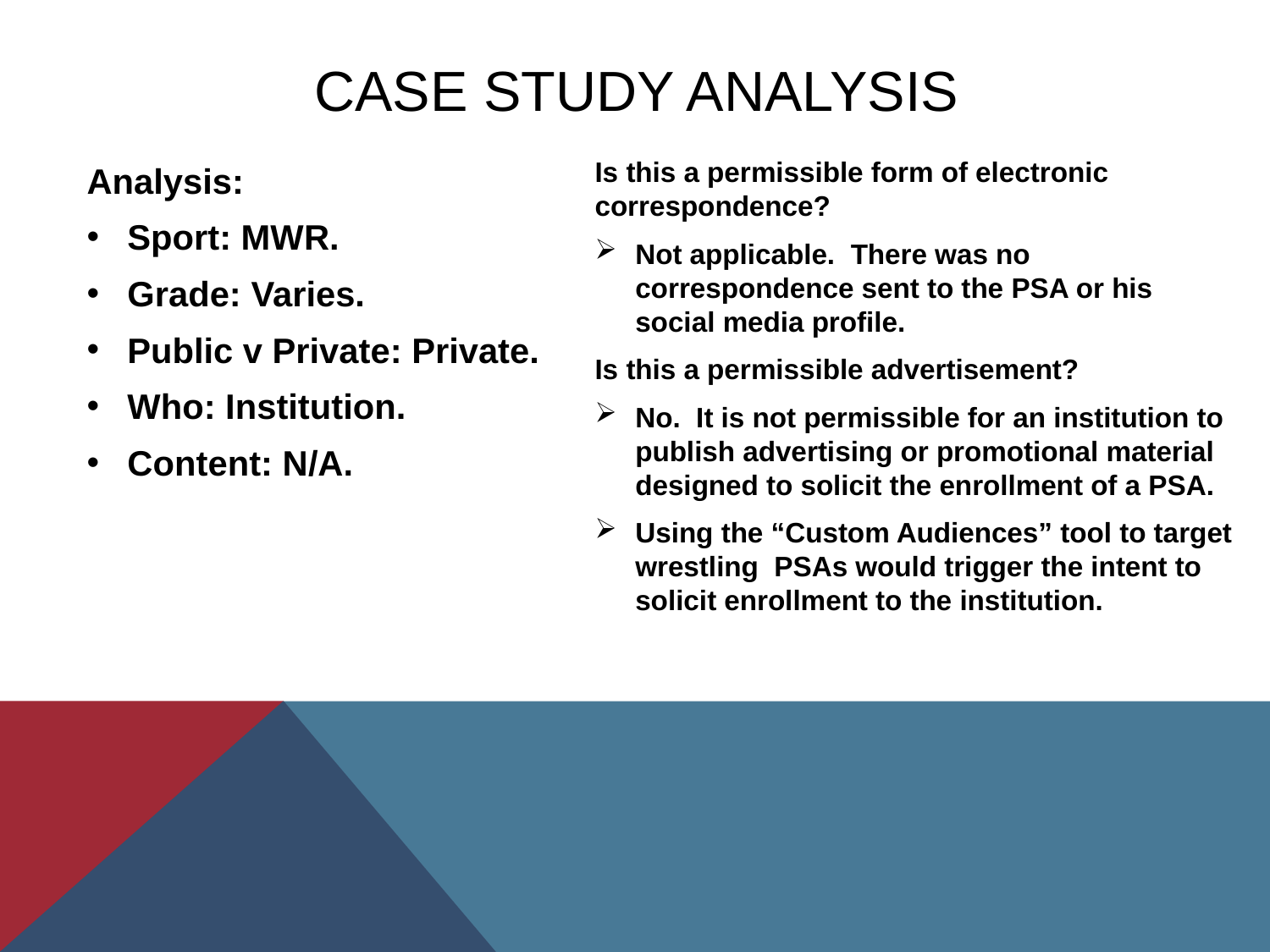

# Case Study ANALYSIS
Is this a permissible form of electronic correspondence?
Not applicable.  There was no correspondence sent to the PSA or his  social media profile.
Is this a permissible advertisement?
No.  It is not permissible for an institution to publish advertising or promotional material designed to solicit the enrollment of a PSA.
Using the “Custom Audiences” tool to target wrestling  PSAs would trigger the intent to solicit enrollment to the institution.
Analysis:
Sport: MWR.
Grade: Varies.
Public v Private: Private.
Who: Institution.
Content: N/A.